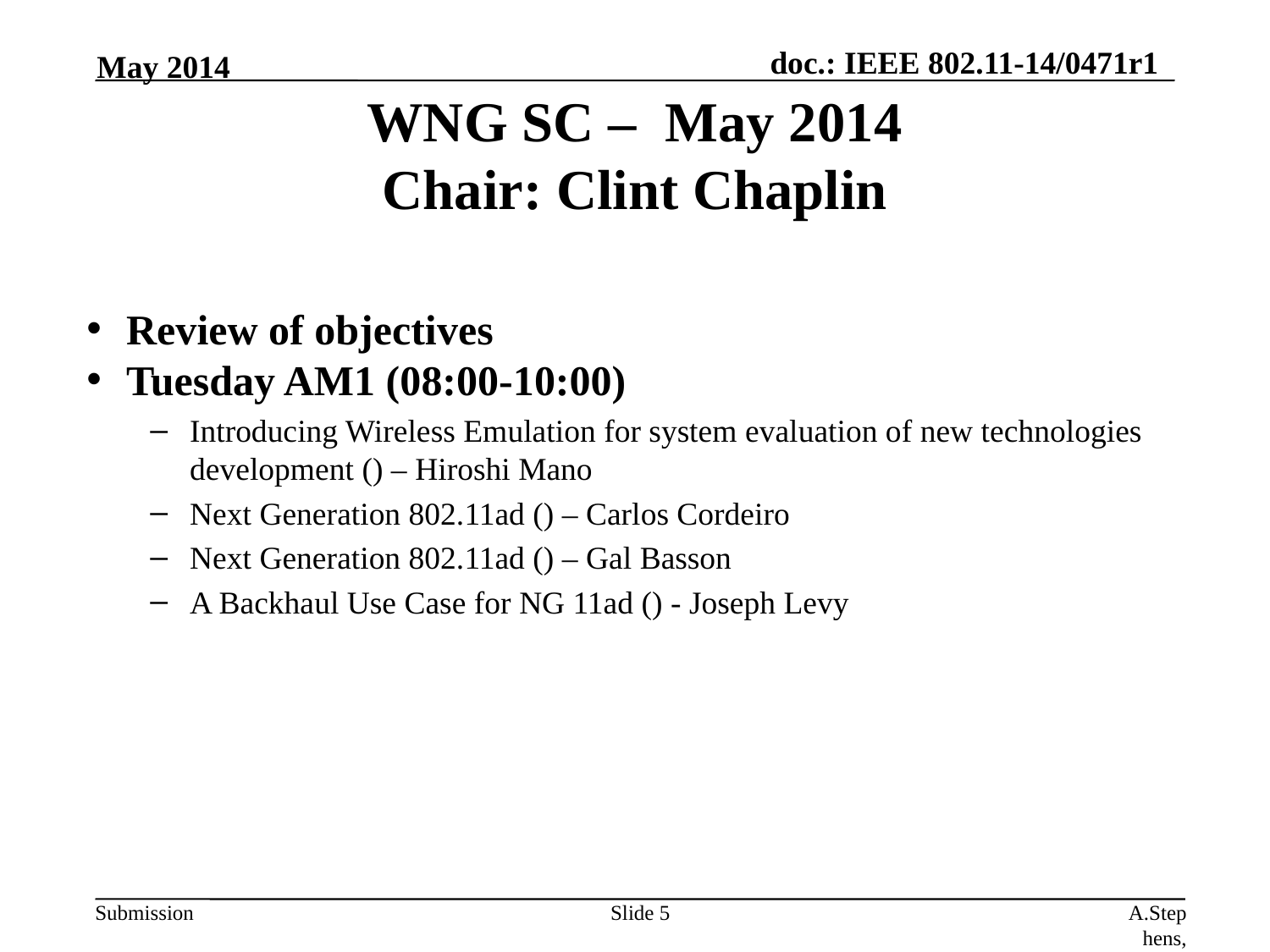

May 2014

WNG SC –  May 2014
Chair: Clint Chaplin
Review of objectives
Tuesday AM1 (08:00-10:00)
Introducing Wireless Emulation for system evaluation of new technologies development () – Hiroshi Mano
Next Generation 802.11ad () – Carlos Cordeiro
Next Generation 802.11ad () – Gal Basson
A Backhaul Use Case for NG 11ad () - Joseph Levy

Slide 5
A.Stephens, Intel, D. Stanley, Aruba